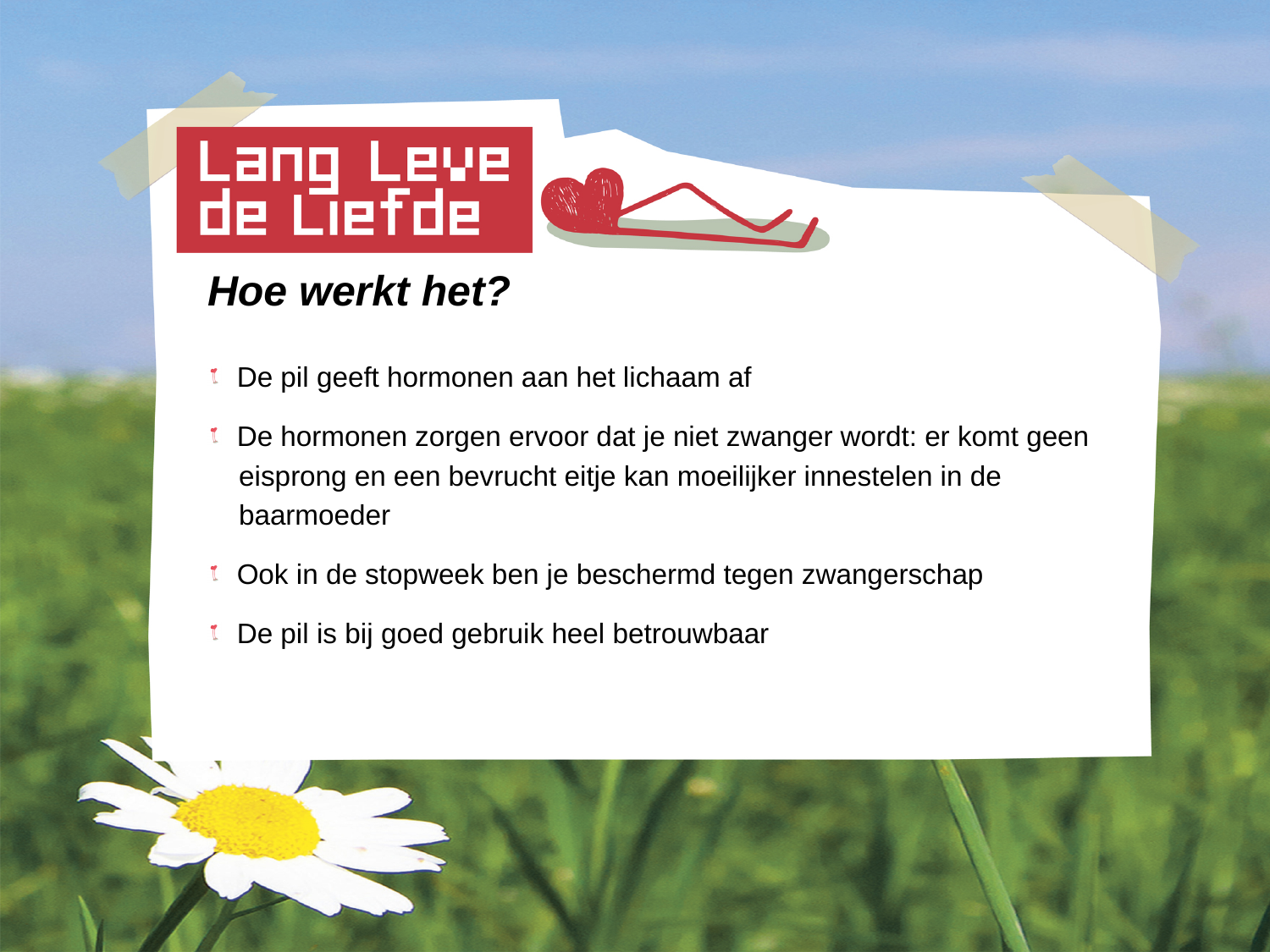

Hoe werkt het?

  De pil geeft hormonen aan het lichaam af

  De hormonen zorgen ervoor dat je niet zwanger wordt: er komt geen
    eisprong en een bevrucht eitje kan moeilijker innestelen in de
    baarmoeder

  Ook in de stopweek ben je beschermd tegen zwangerschap

  De pil is bij goed gebruik heel betrouwbaar